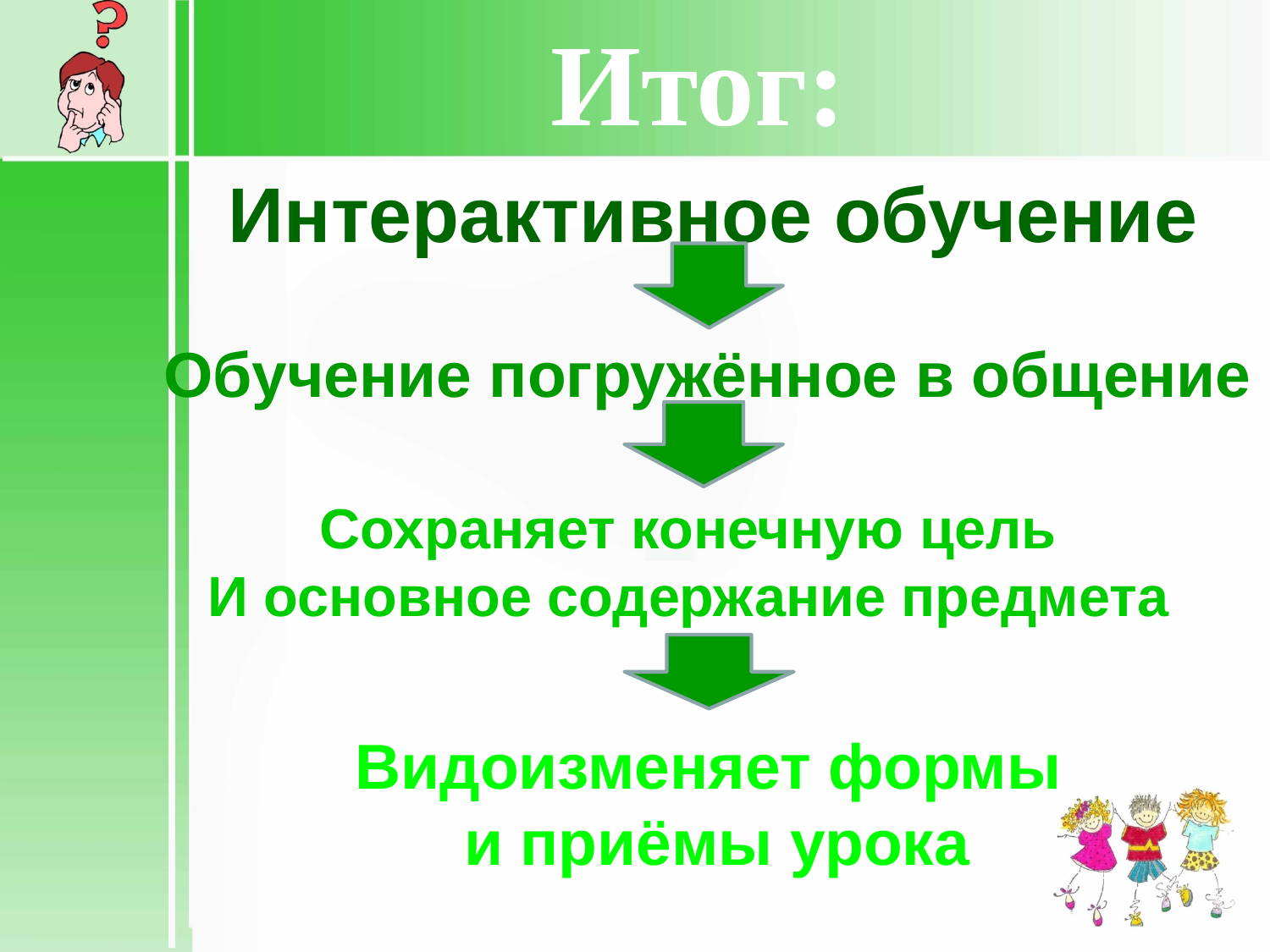

# Итог:
Интерактивное обучение

Обучение погружённое в общение

Сохраняет конечную цель
И основное содержание предмета

Видоизменяет формы
 и приёмы урока